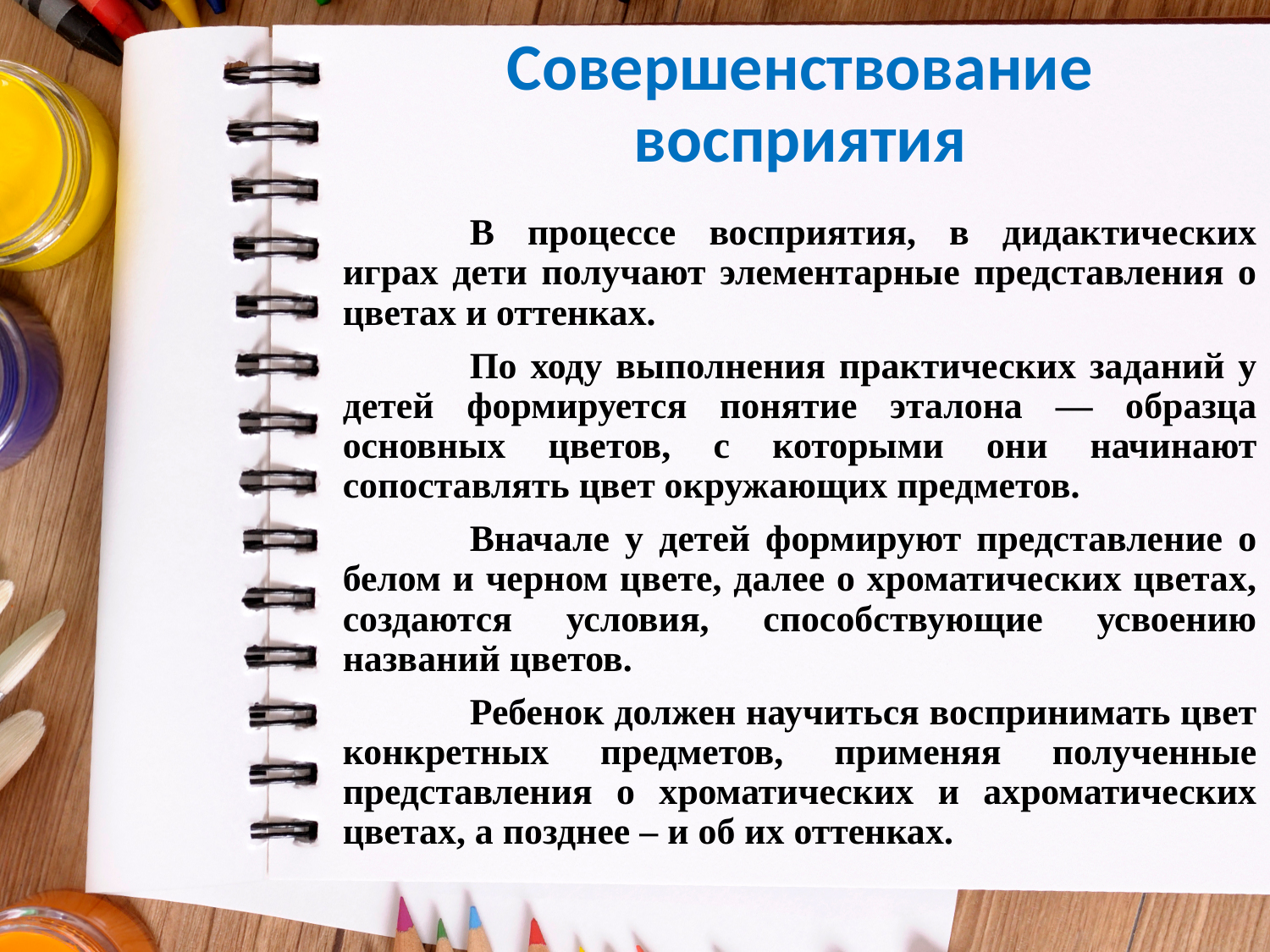

# Совершенствование восприятия
	В процессе восприятия, в дидактических играх дети получают элементарные представления о цветах и оттенках.
	По ходу выполнения практических заданий у детей формируется понятие эталона — образца основных цветов, с которыми они начинают сопоставлять цвет окружающих предметов.
	Вначале у детей формируют представление о белом и черном цвете, далее о хроматических цветах, создаются условия, способствующие усвоению названий цветов.
	Ребенок должен научиться воспринимать цвет конкретных предметов, применяя полученные представления о хроматических и ахроматических цветах, а позднее – и об их оттенках.